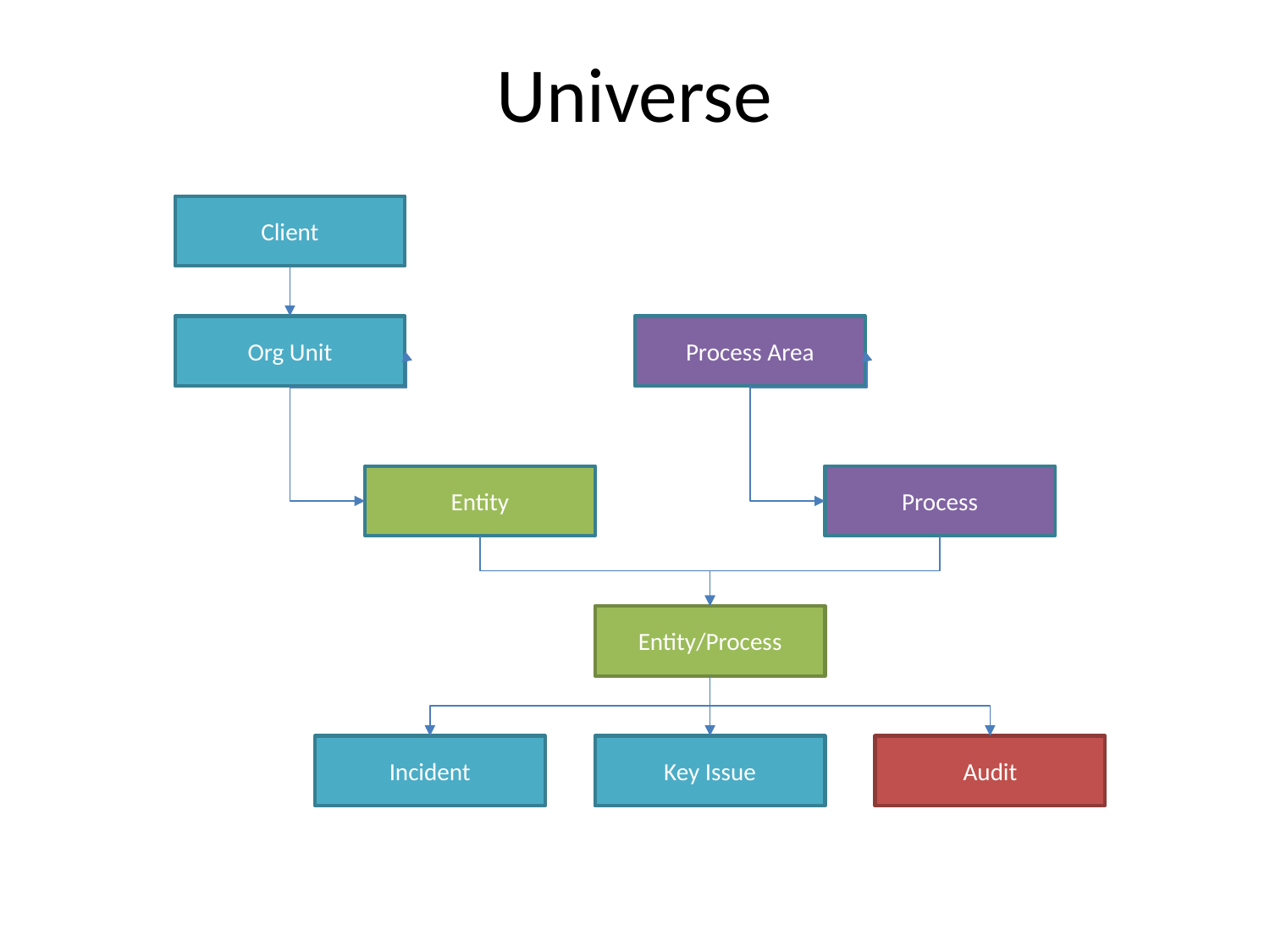

# Universe
Client
Org Unit
Process Area
Entity
Process
Entity/Process
Incident
Key Issue
Audit